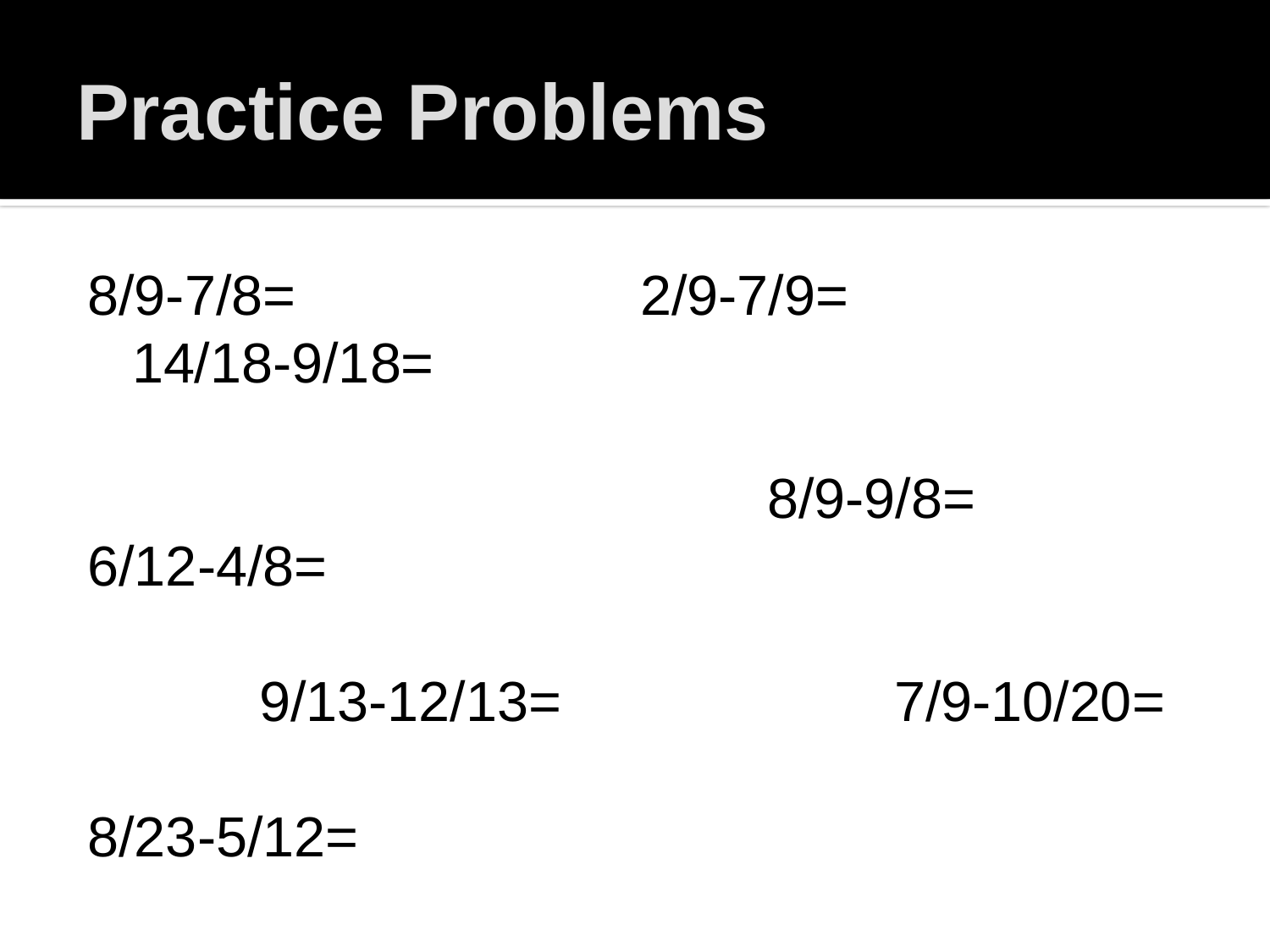

# Practice Problems
8/9-7/8=			2/9-7/9=			14/18-9/18=

						8/9-9/8=
6/12-4/8=

		9/13-12/13=			7/9-10/20=

8/23-5/12=